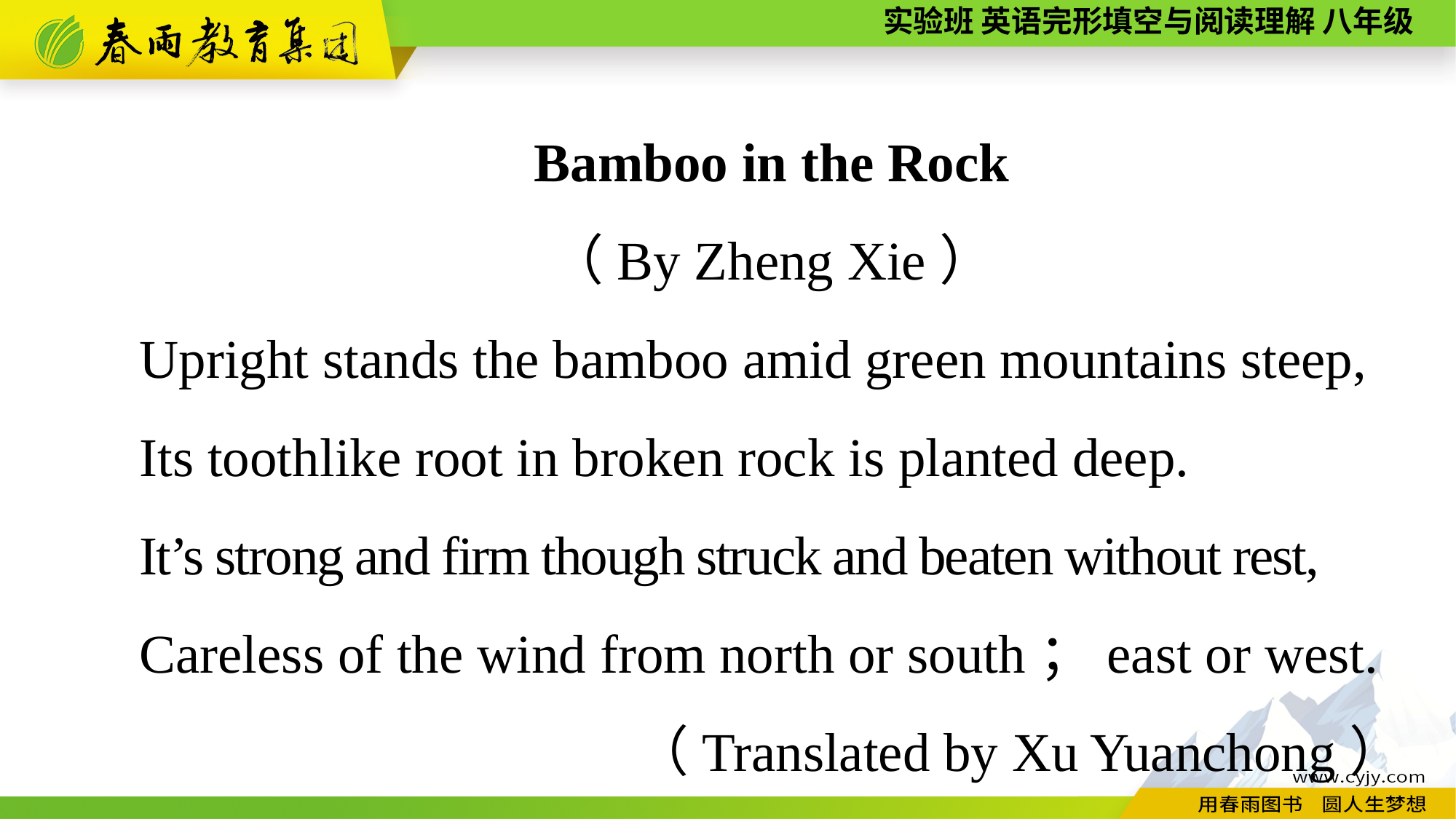

Bamboo in the Rock
（By Zheng Xie）
Upright stands the bamboo amid green mountains steep,
Its toothlike root in broken rock is planted deep.
It’s strong and firm though struck and beaten without rest,
Careless of the wind from north or south；east or west.
（Translated by Xu Yuanchong）